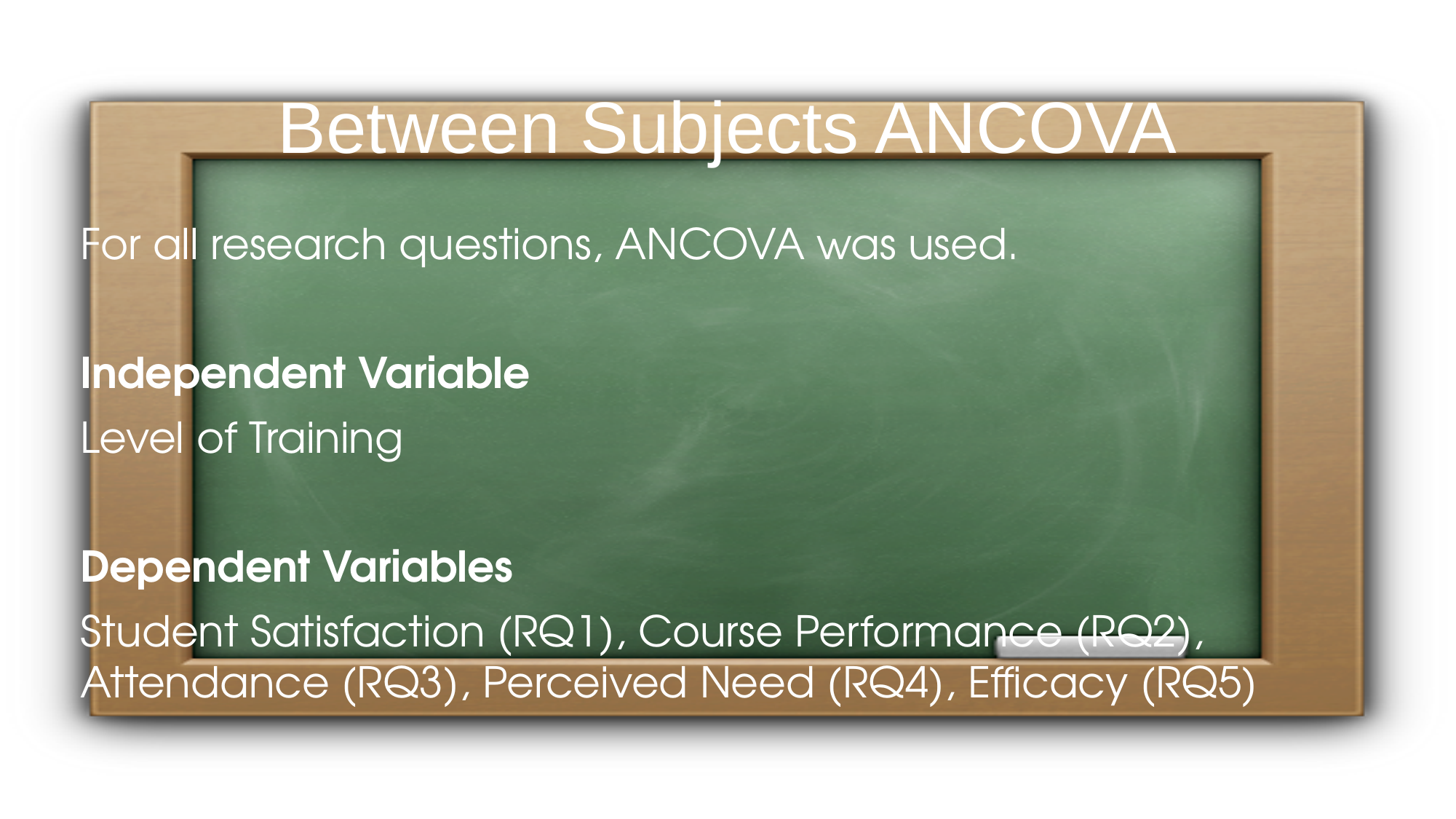

# Between Subjects ANCOVA
For all research questions, ANCOVA was used.

Independent Variable
Level of Training

Dependent Variables
Student Satisfaction (RQ1), Course Performance (RQ2), Attendance (RQ3), Perceived Need (RQ4), Efficacy (RQ5)